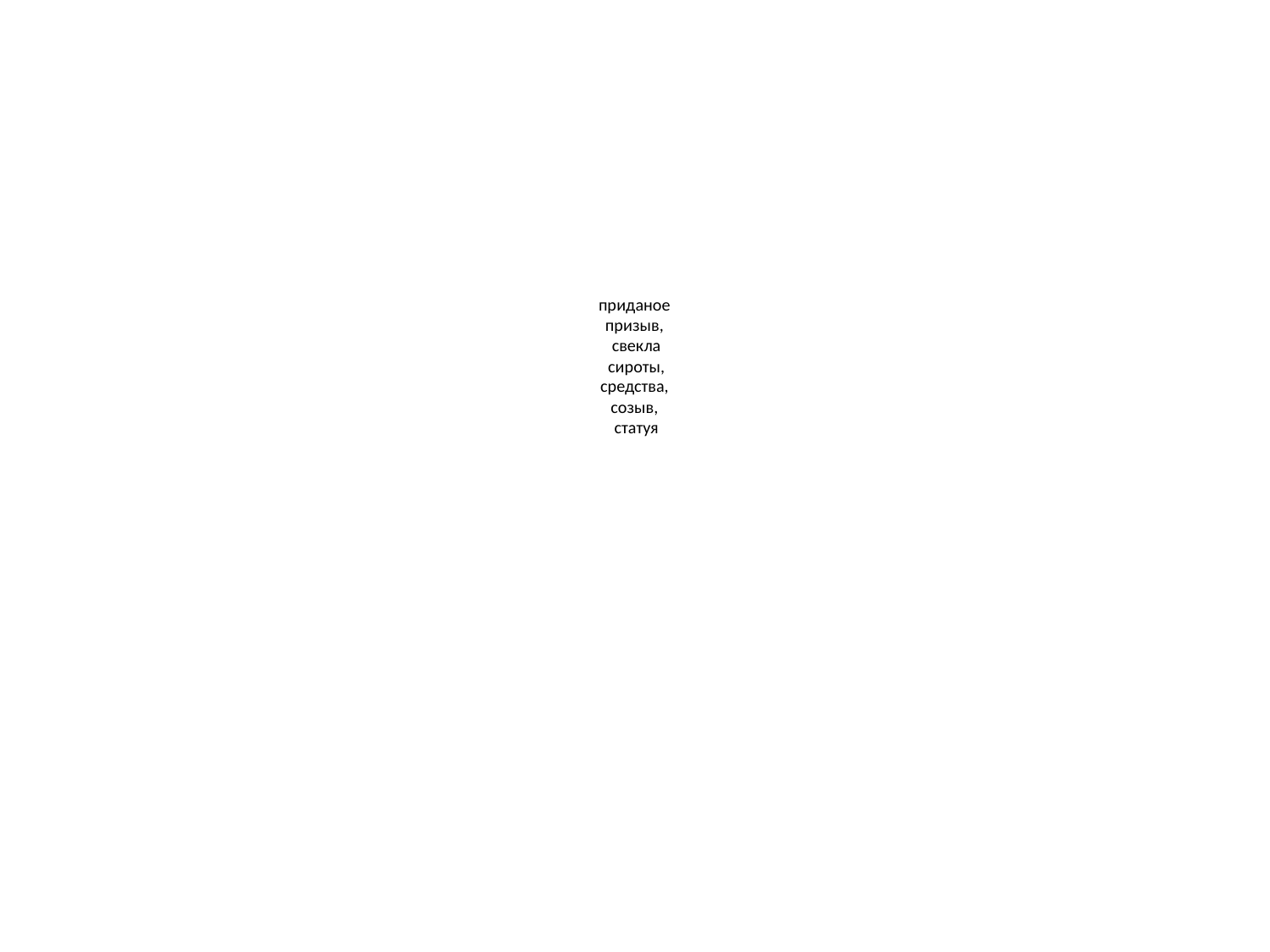

# приданое призыв, свекла сироты, средства, созыв, статуя